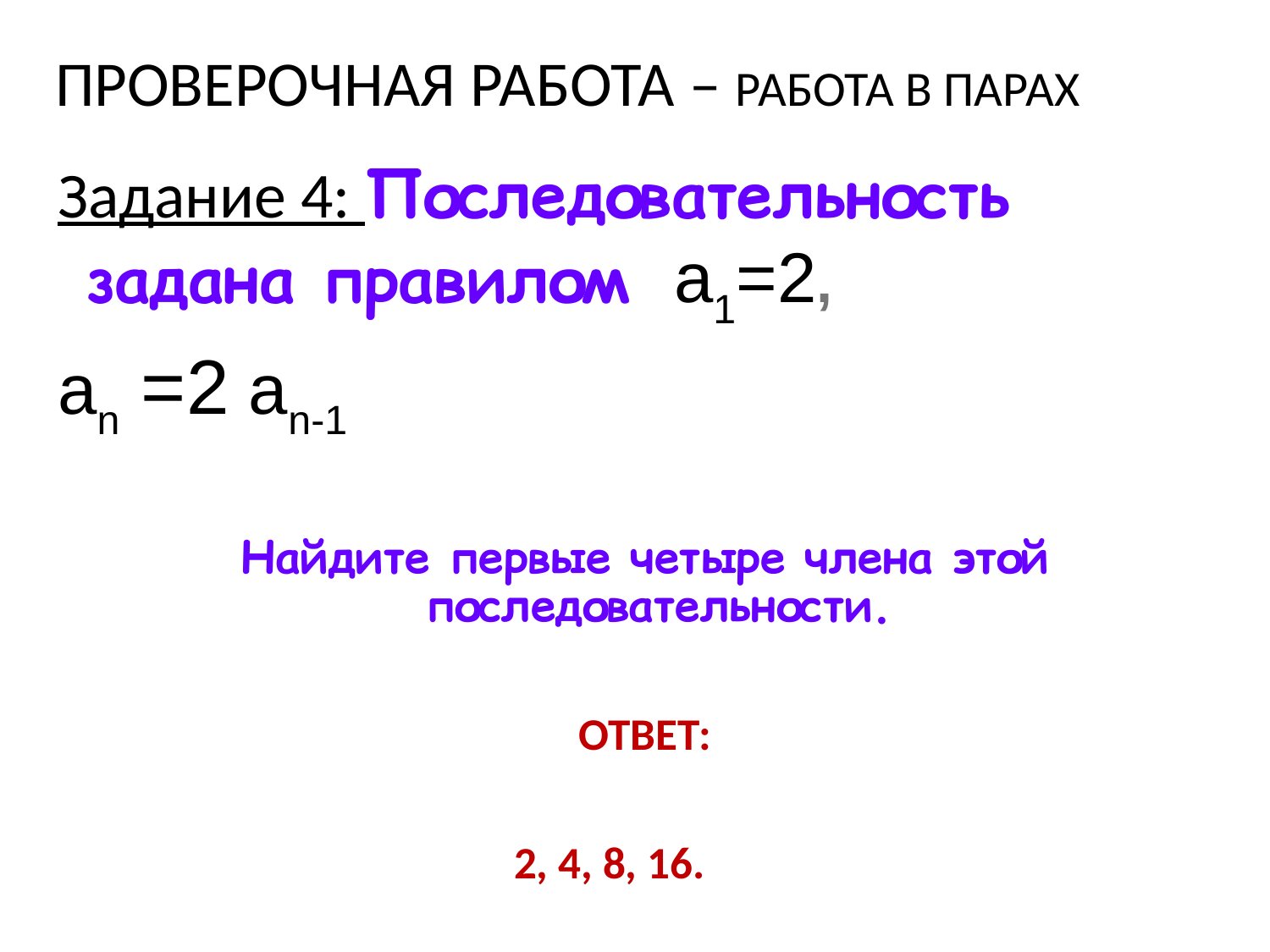

Проверочная работа – работа в парах
Задание 4: Последовательность задана правилом   а1=2,
аn =2 аn-1

Найдите первые четыре члена этой последовательности.

ОТВЕТ:

2, 4, 8, 16.